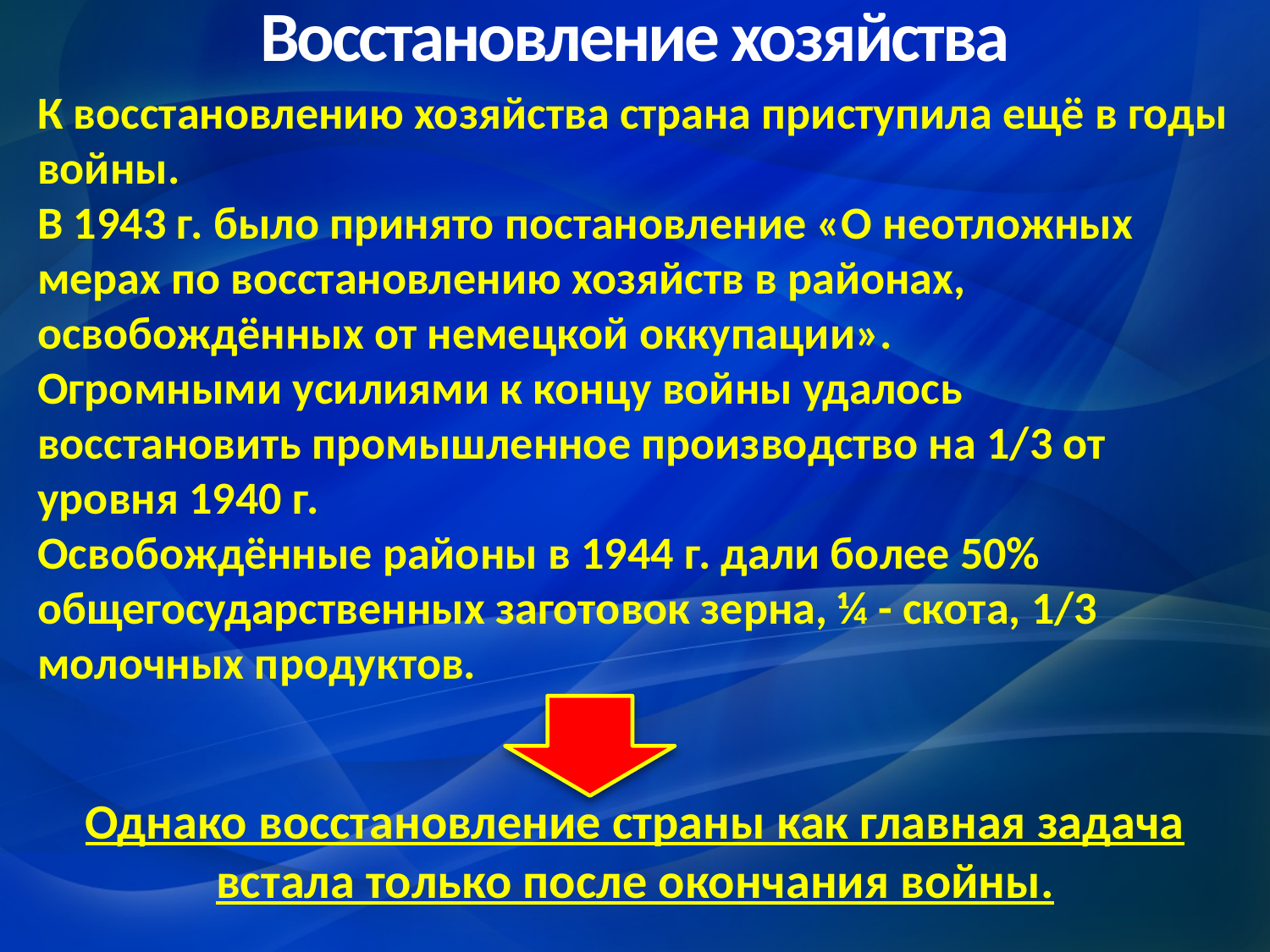

# Восстановление хозяйства
К восстановлению хозяйства страна приступила ещё в годы войны.
В 1943 г. было принято постановление «О неотложных мерах по восстановлению хозяйств в районах, освобождённых от немецкой оккупации».
Огромными усилиями к концу войны удалось восстановить промышленное производство на 1/3 от уровня 1940 г.
Освобождённые районы в 1944 г. дали более 50% общегосударственных заготовок зерна, ¼ - скота, 1/3 молочных продуктов.

Однако восстановление страны как главная задача встала только после окончания войны.